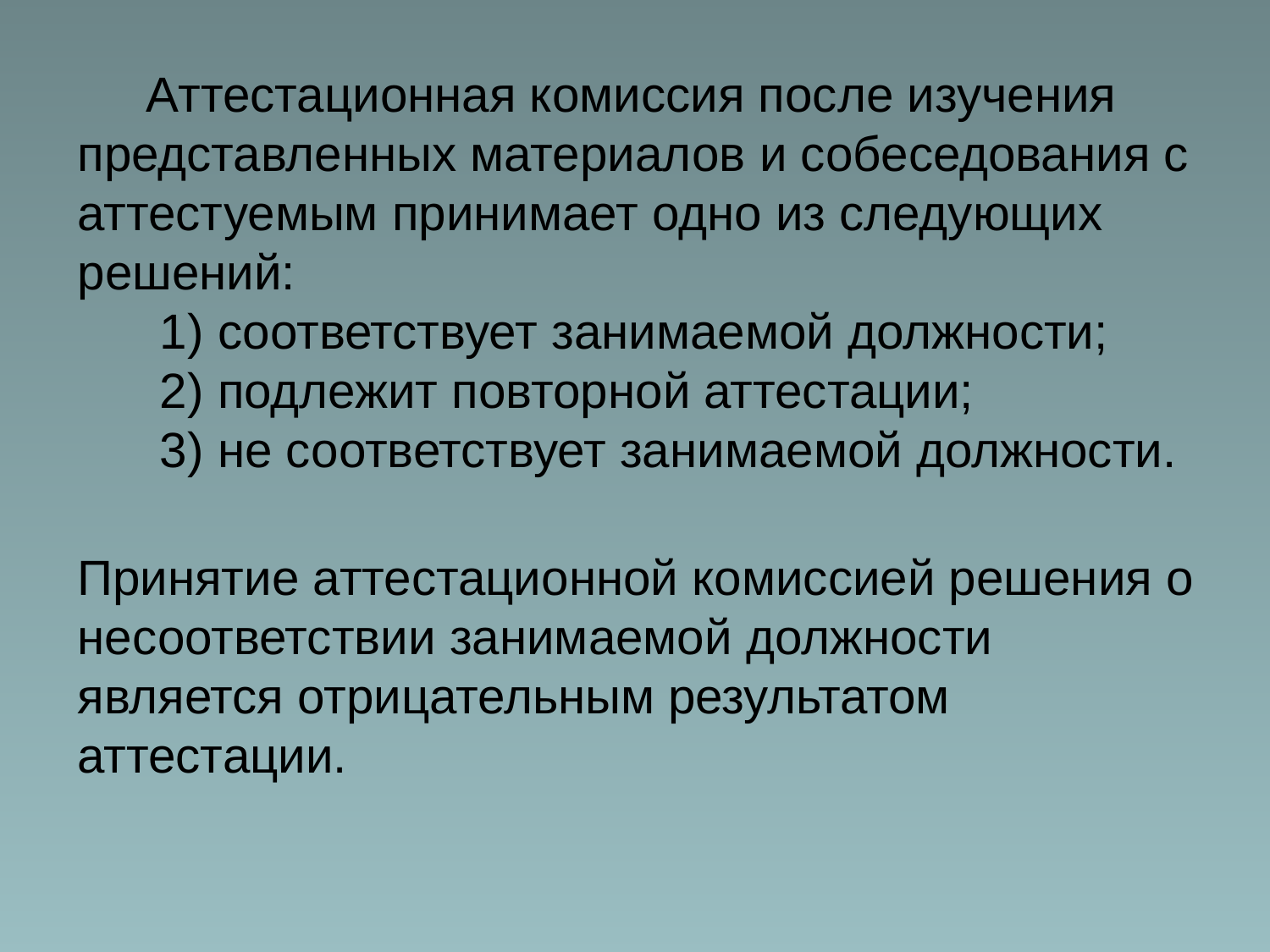

Аттестационная комиссия после изучения представленных материалов и собеседования с аттестуемым принимает одно из следующих решений:
      1) соответствует занимаемой должности;
      2) подлежит повторной аттестации;
      3) не соответствует занимаемой должности.
Принятие аттестационной комиссией решения о несоответствии занимаемой должности является отрицательным результатом аттестации.